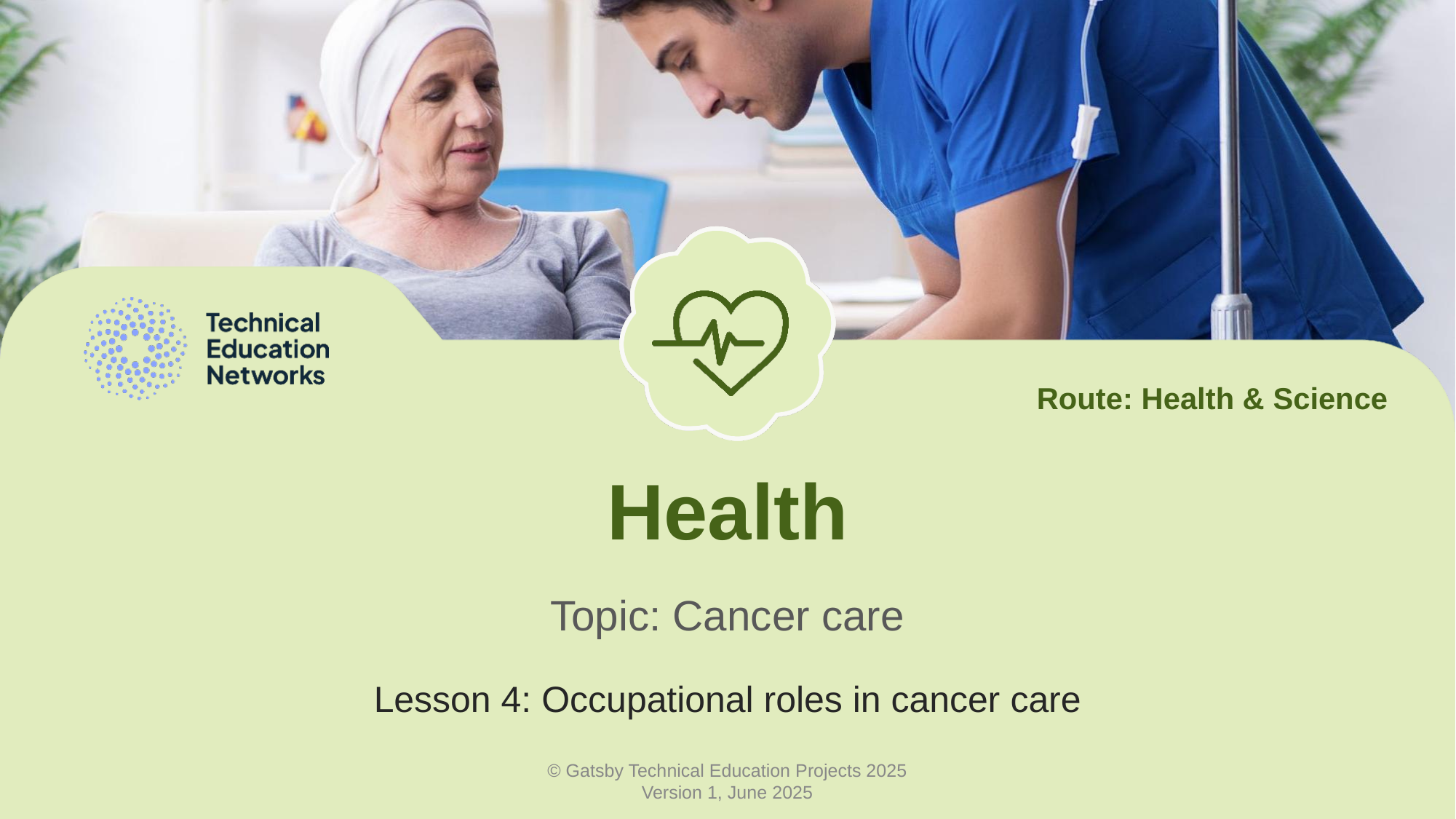

Route: Health & Science
# Health
Topic: Cancer care
Lesson 4: Occupational roles in cancer care